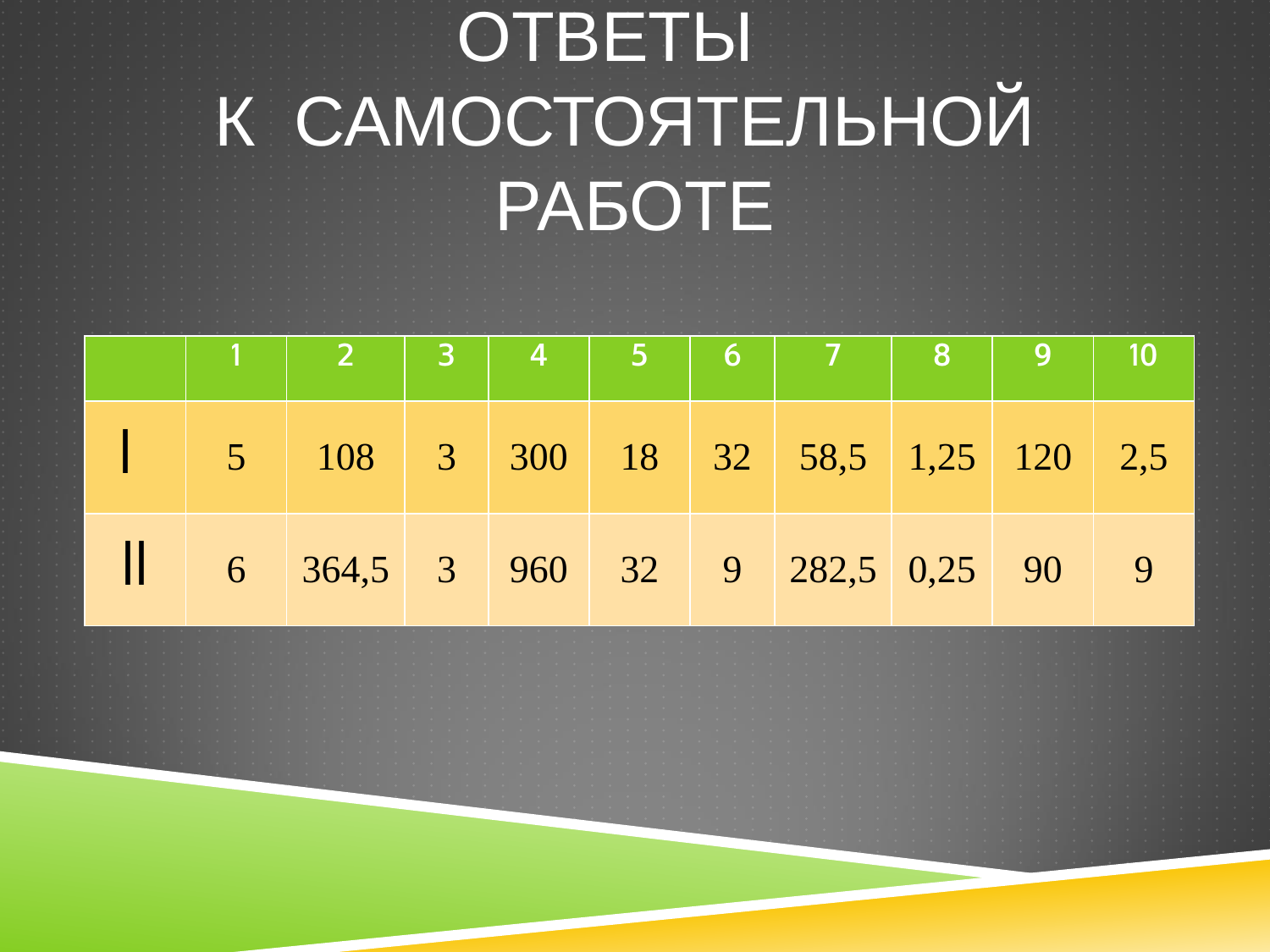

# Ответы к  самостоятельной  работе
|  | 1 | 2 | 3 | 4 | 5 | 6 | 7 | 8 | 9 | 10 |
| --- | --- | --- | --- | --- | --- | --- | --- | --- | --- | --- |
| I | 5 | 108 | 3 | 300 | 18 | 32 | 58,5 | 1,25 | 120 | 2,5 |
| II | 6 | 364,5 | 3 | 960 | 32 | 9 | 282,5 | 0,25 | 90 | 9 |